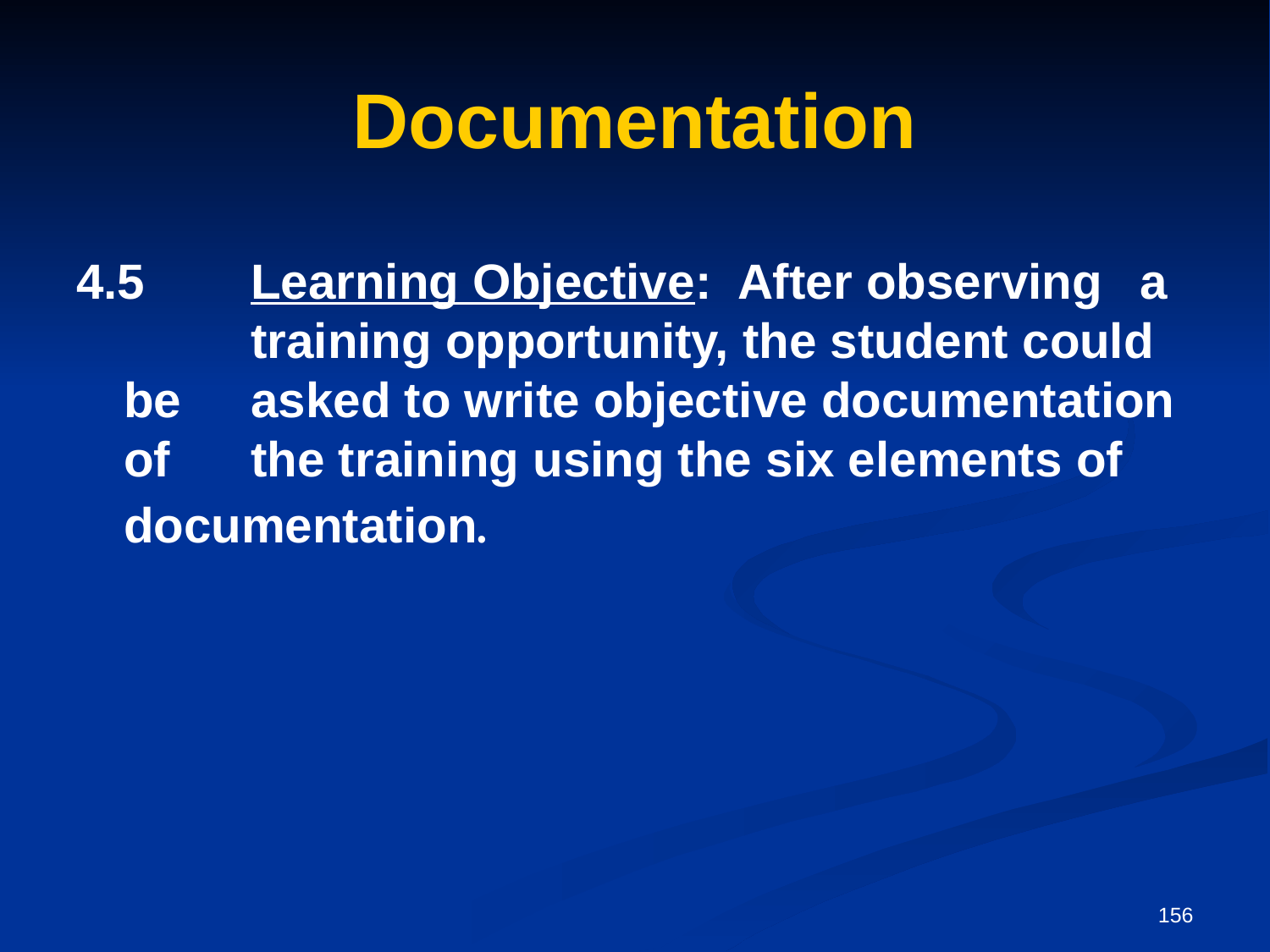

# Documentation
4.5	Learning Objective:  After observing 	a 	training opportunity, the student could be 	asked to write objective documentation of 	the training using the six elements of 	documentation.
156